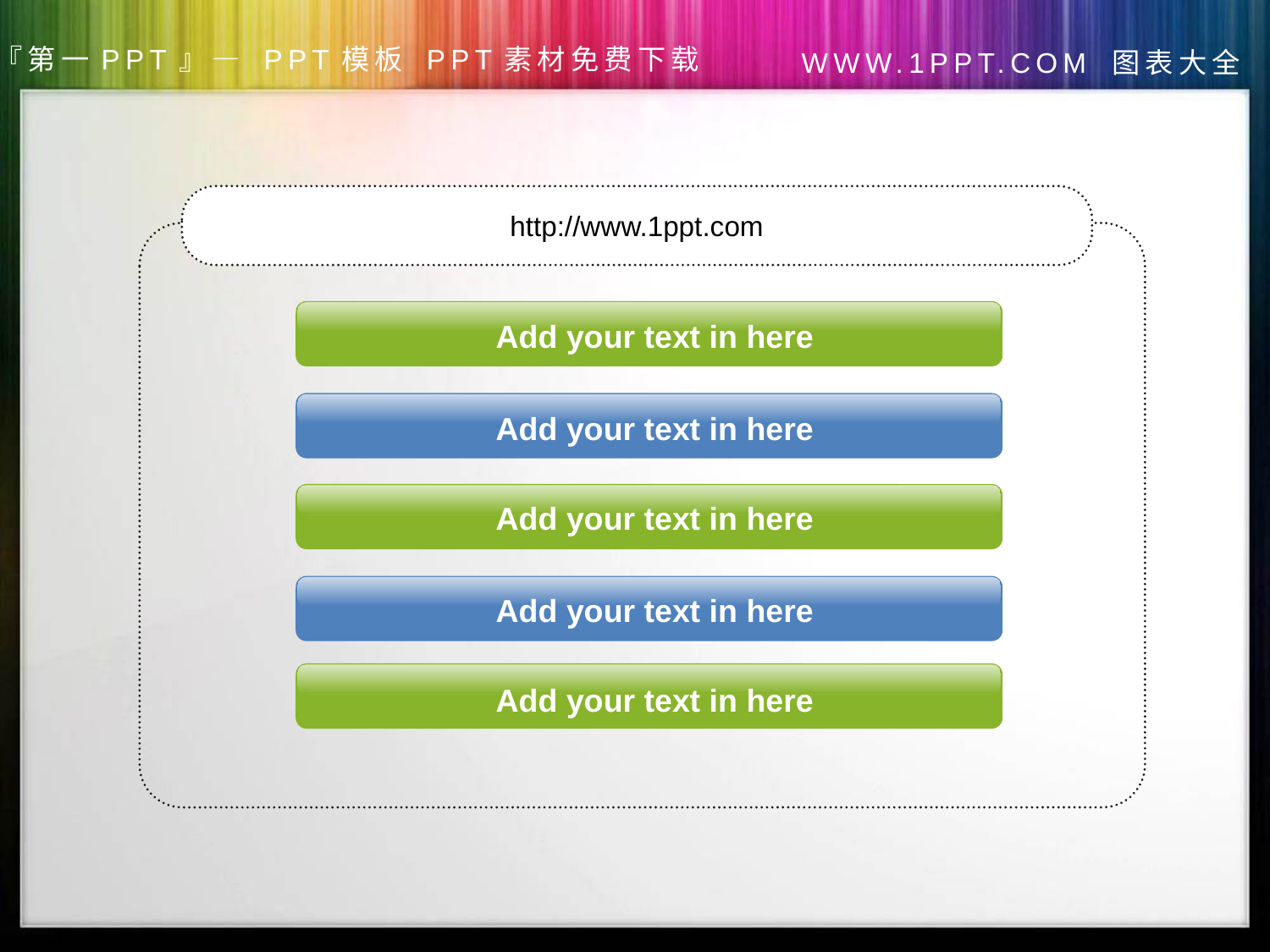

http://www.1ppt.com

 Add your text in here

 Add your text in here

 Add your text in here

 Add your text in here

 Add your text in here